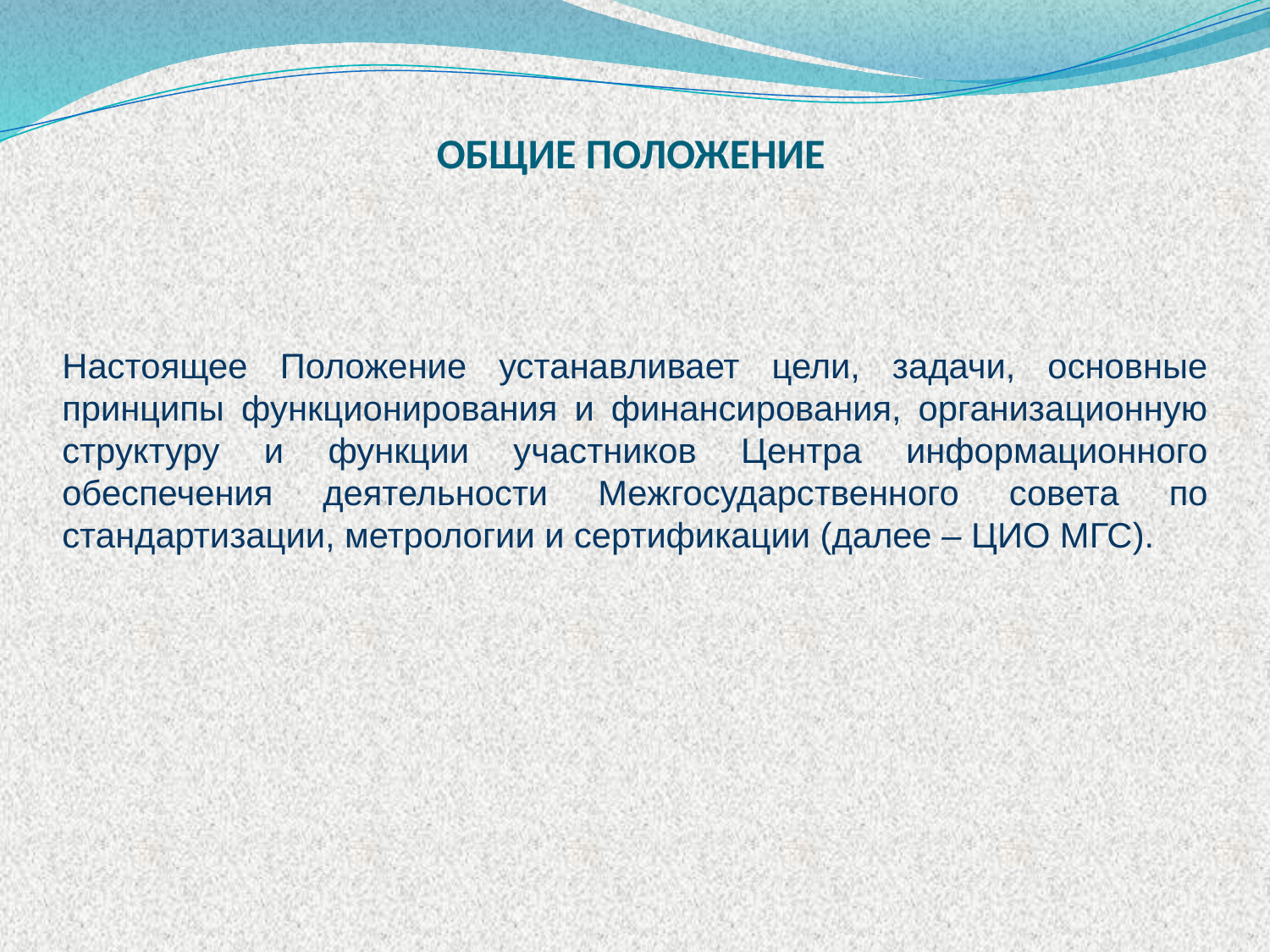

# ОБЩИЕ ПОЛОЖЕНИЕ
Настоящее Положение устанавливает цели, задачи, основные принципы функционирования и финансирования, организационную структуру и функции участников Центра информационного обеспечения деятельности Межгосударственного совета по стандартизации, метрологии и сертификации (далее – ЦИО МГС).